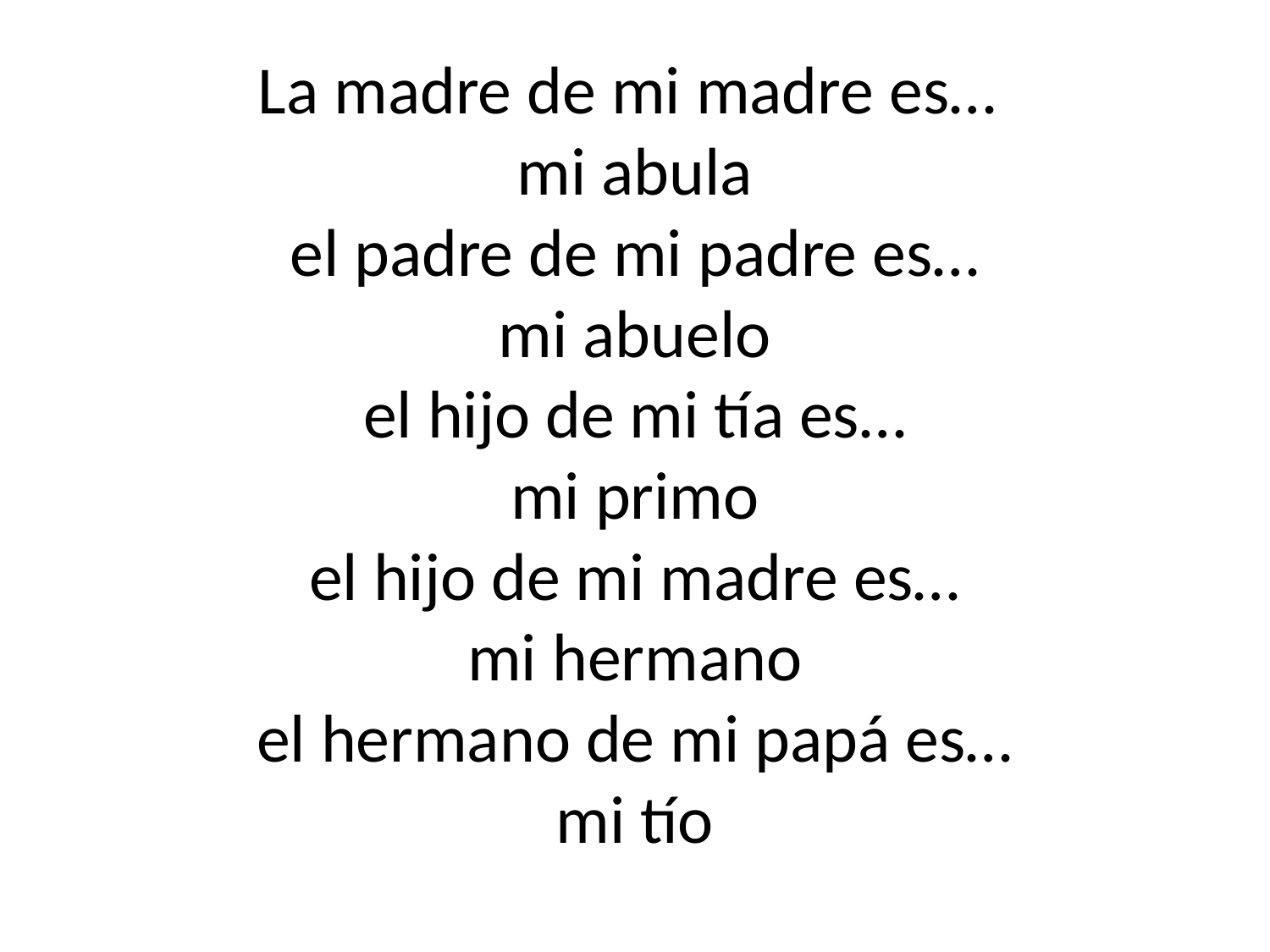

# La madre de mi madre es… mi abula el padre de mi padre es… mi abuelo el hijo de mi tía es… mi primo el hijo de mi madre es… mi hermano el hermano de mi papá es… mi tío